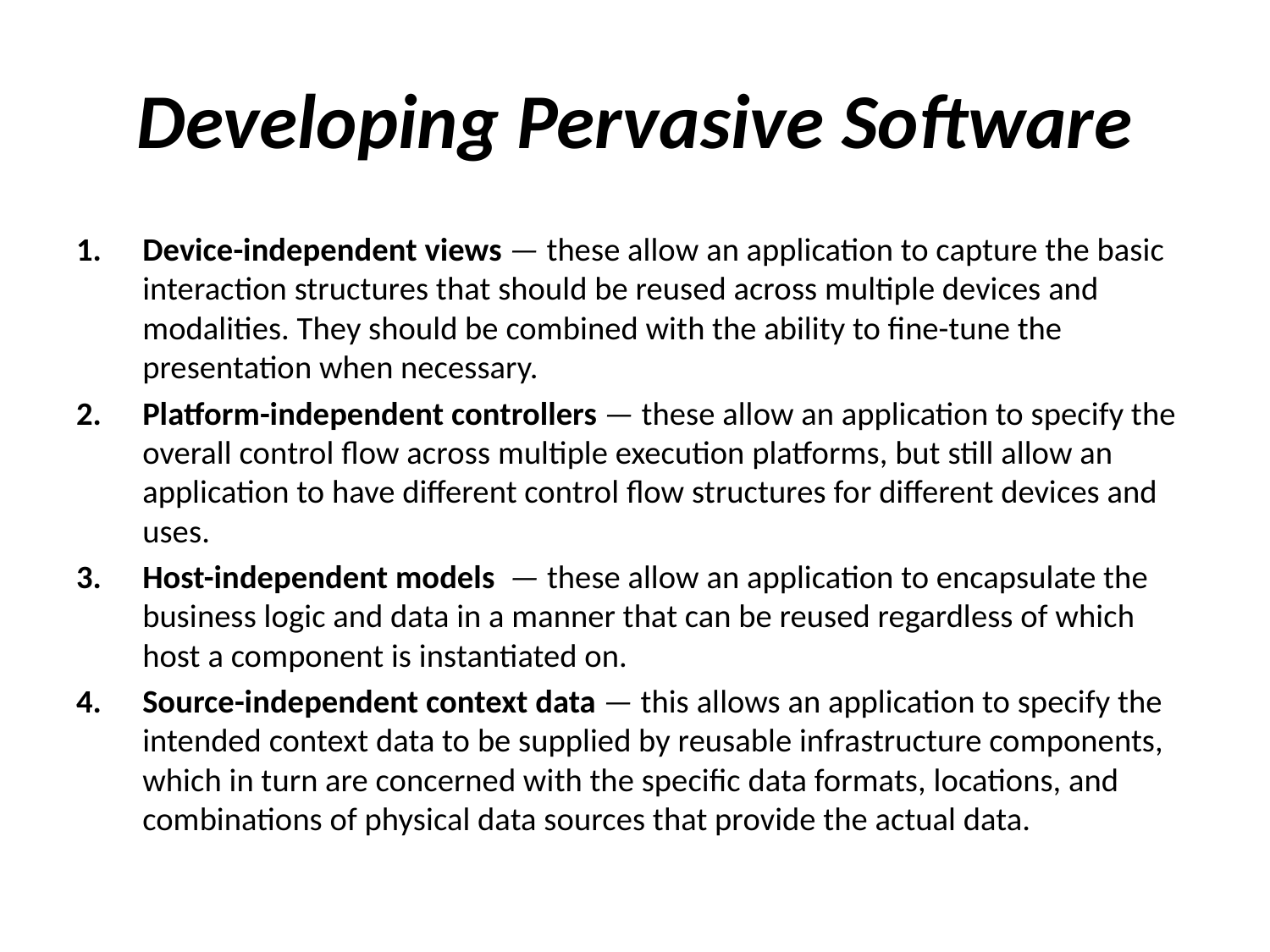

# Developing Pervasive Software
Device-independent views — these allow an application to capture the basic interaction structures that should be reused across multiple devices and modalities. They should be combined with the ability to fine-tune the presentation when necessary.
Platform-independent controllers — these allow an application to specify the overall control flow across multiple execution platforms, but still allow an application to have different control flow structures for different devices and uses.
Host-independent models  — these allow an application to encapsulate the business logic and data in a manner that can be reused regardless of which host a component is instantiated on.
Source-independent context data — this allows an application to specify the intended context data to be supplied by reusable infrastructure components, which in turn are concerned with the specific data formats, locations, and combinations of physical data sources that provide the actual data.